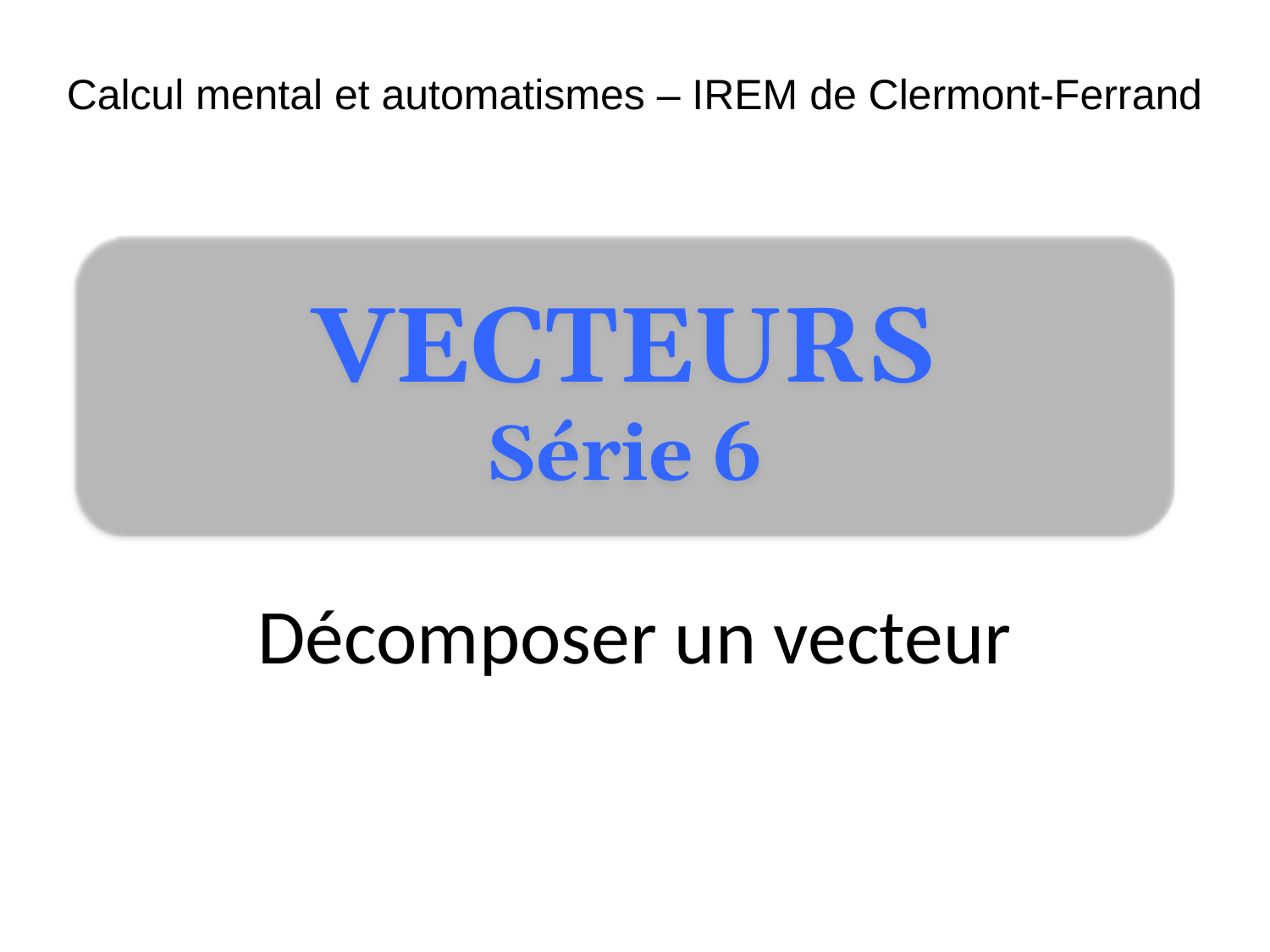

Calcul mental et automatismes – IREM de Clermont-Ferrand
vecteurs
Série 6
# Décomposer un vecteur